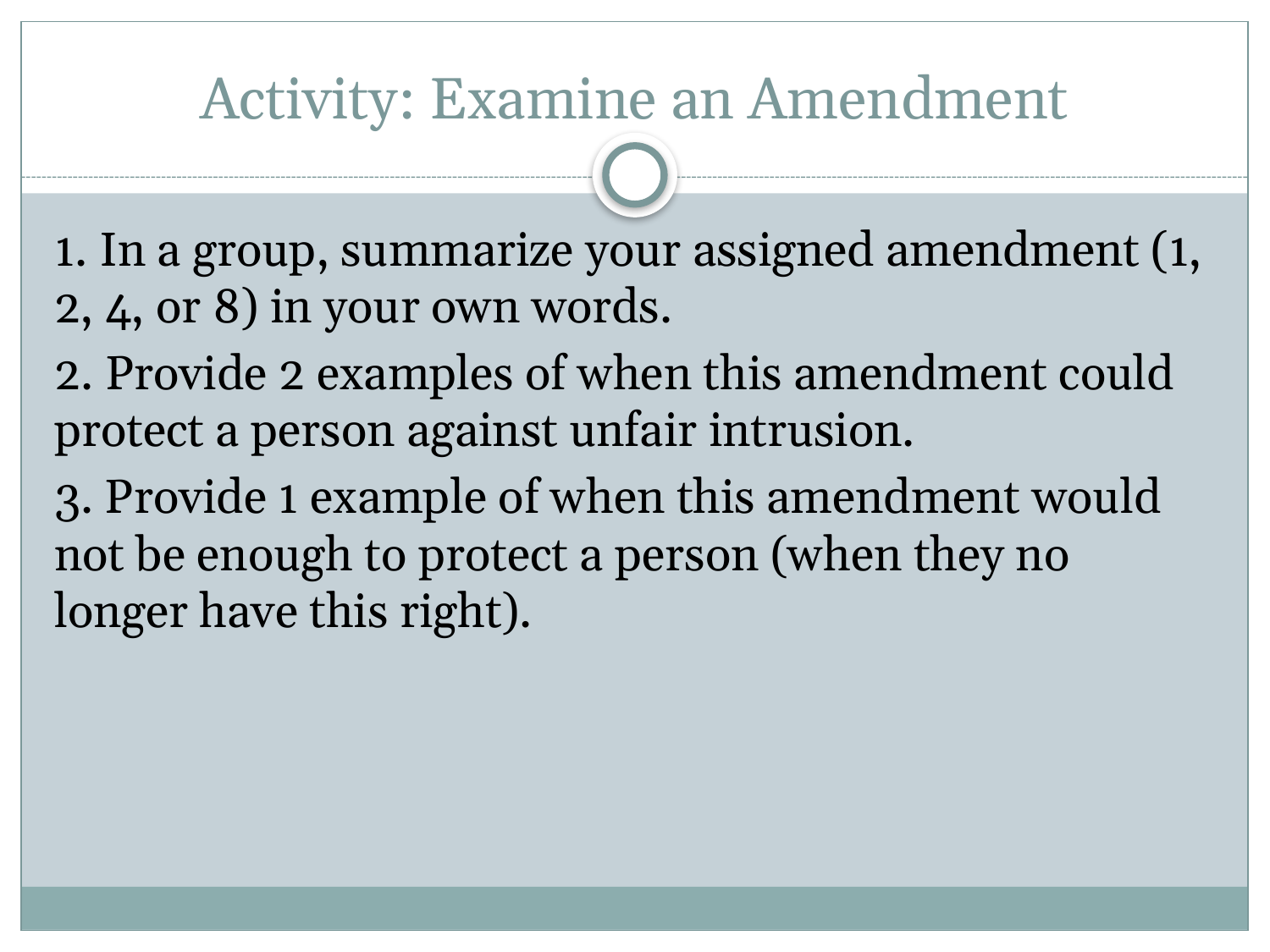

# Activity: Examine an Amendment
1. In a group, summarize your assigned amendment (1, 2, 4, or 8) in your own words.
2. Provide 2 examples of when this amendment could protect a person against unfair intrusion.
3. Provide 1 example of when this amendment would not be enough to protect a person (when they no longer have this right).